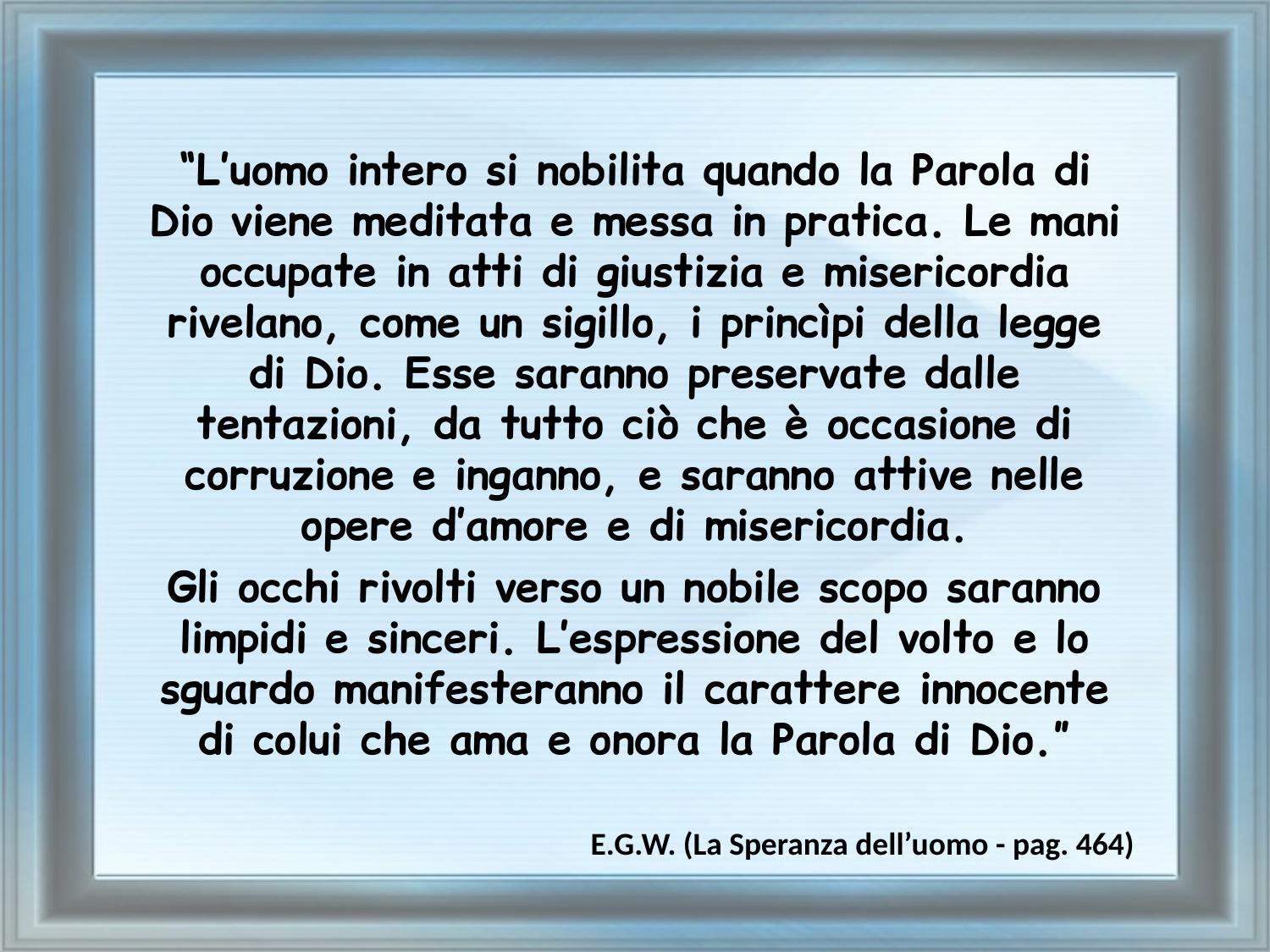

“L’uomo intero si nobilita quando la Parola di Dio viene meditata e messa in pratica. Le mani occupate in atti di giustizia e misericordia rivelano, come un sigillo, i princìpi della legge di Dio. Esse saranno preservate dalle tentazioni, da tutto ciò che è occasione di corruzione e inganno, e saranno attive nelle opere d’amore e di misericordia.
Gli occhi rivolti verso un nobile scopo saranno limpidi e sinceri. L’espressione del volto e lo sguardo manifesteranno il carattere innocente di colui che ama e onora la Parola di Dio.”
E.G.W. (La Speranza dell’uomo - pag. 464)